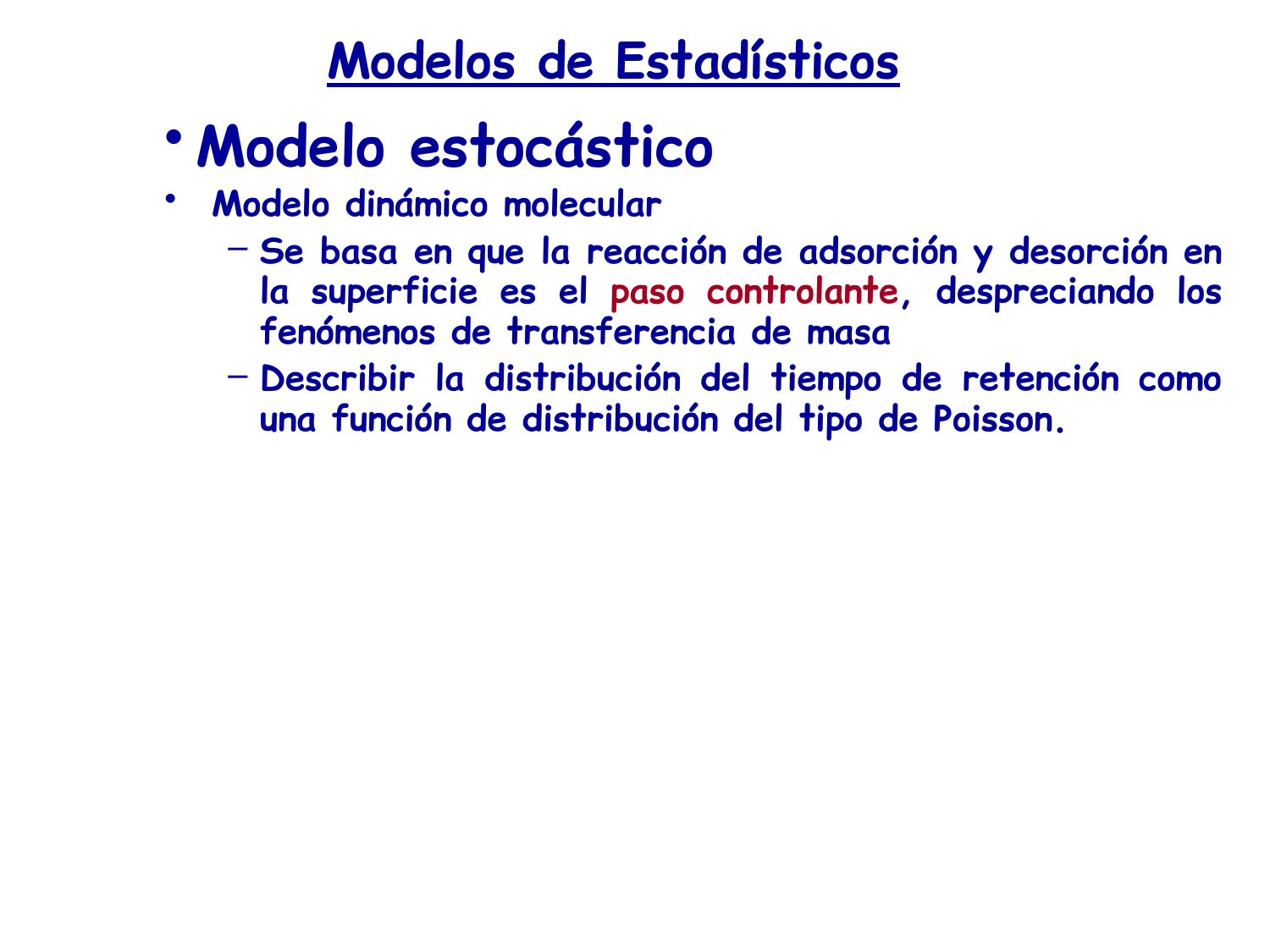

# Modelos de Estadísticos
Modelo estocástico
 Modelo dinámico molecular
Se basa en que la reacción de adsorción y desorción en la superficie es el paso controlante, despreciando los fenómenos de transferencia de masa
Describir la distribución del tiempo de retención como una función de distribución del tipo de Poisson.